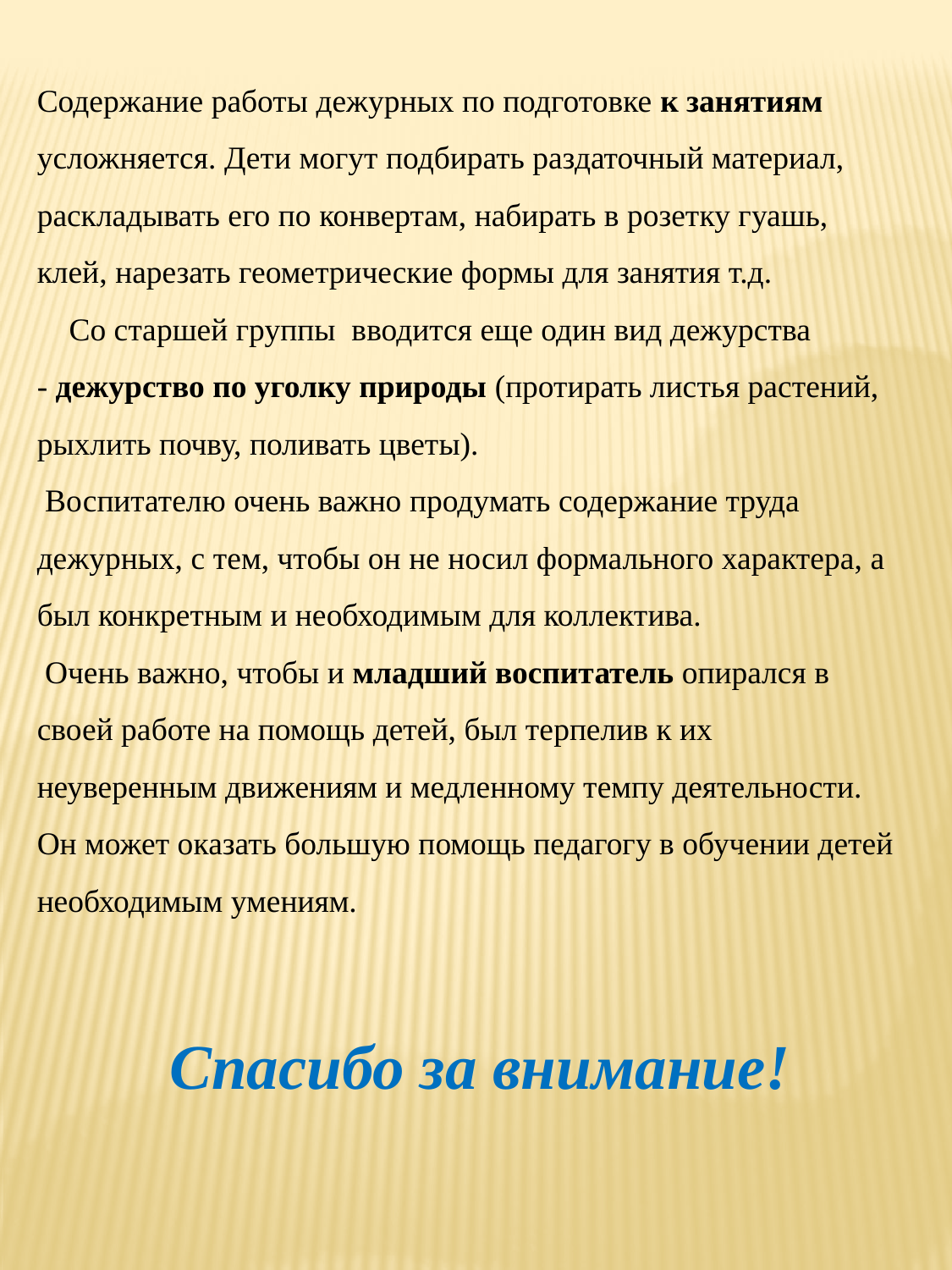

Содержание работы дежурных по подготовке к занятиям усложняется. Дети могут подбирать раздаточный материал, раскладывать его по конвертам, набирать в розетку гуашь, клей, нарезать геометрические формы для занятия т.д.
    Со старшей группы  вводится еще один вид дежурства - дежурство по уголку природы (протирать листья растений, рыхлить почву, поливать цветы).
 Воспитателю очень важно продумать содержание труда дежурных, с тем, чтобы он не носил формального характера, а был конкретным и необходимым для коллектива.
 Очень важно, чтобы и младший воспитатель опирался в своей работе на помощь детей, был терпелив к их неуверенным движениям и медленному темпу деятельности. Он может оказать большую помощь педагогу в обучении детей необходимым умениям.
Спасибо за внимание!